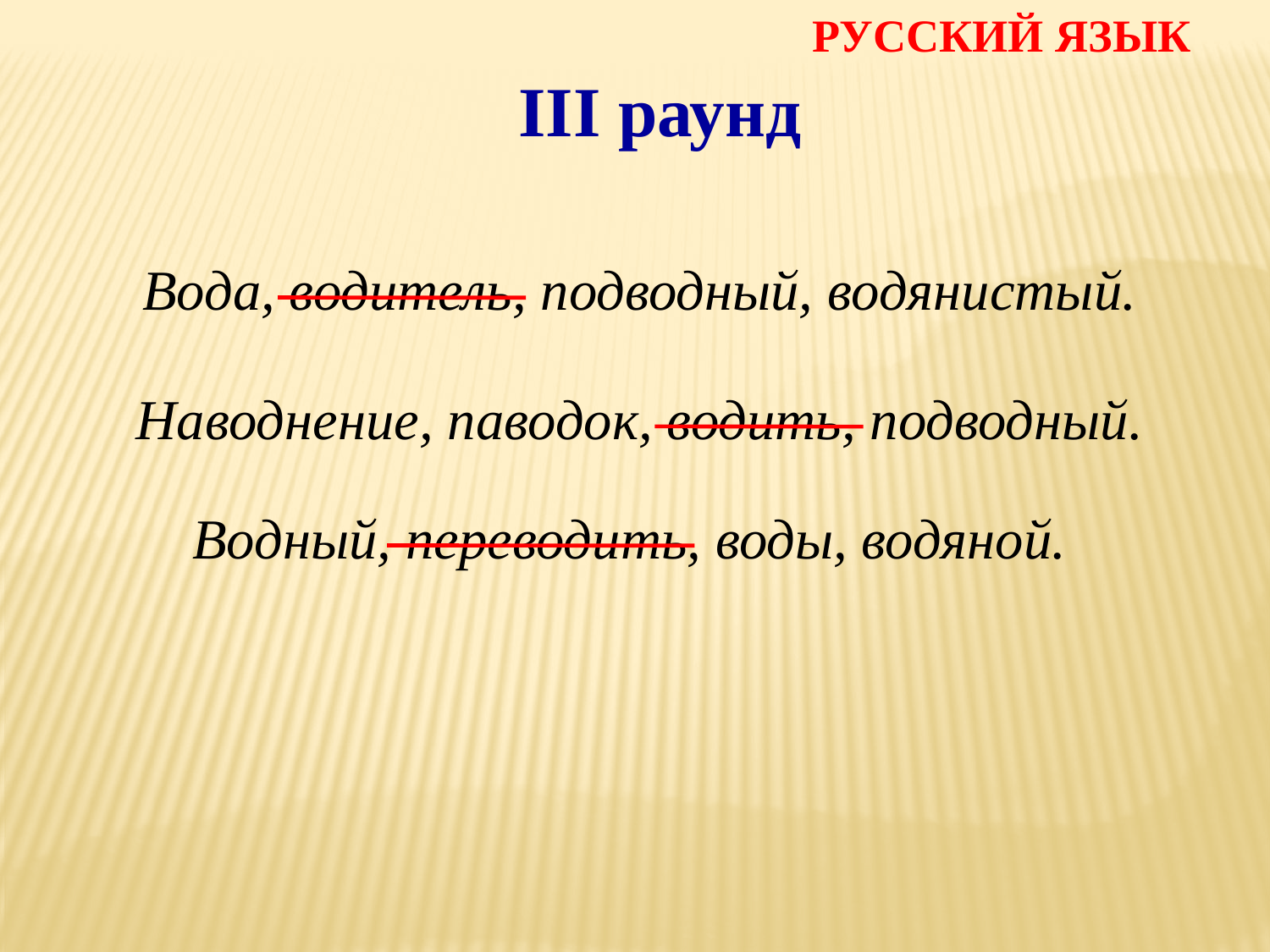

РУССКИЙ ЯЗЫК

III раунд
Вода, водитель, подводный, водянистый.
Наводнение, паводок, водить, подводный.
Водный, переводить, воды, водяной.